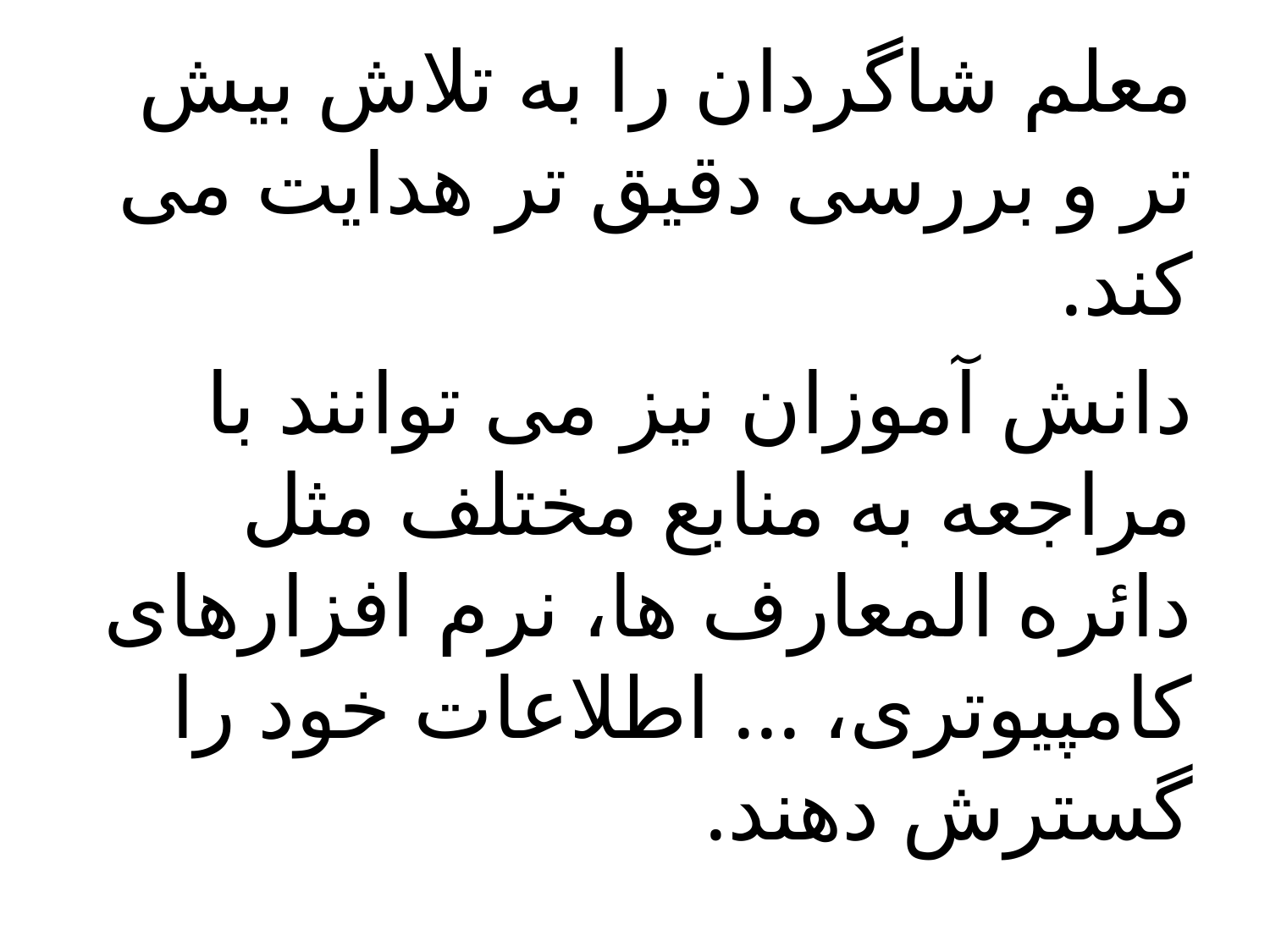

معلم شاگردان را به تلاش بیش تر و بررسی دقیق تر هدایت می کند.
دانش آموزان نیز می توانند با مراجعه به منابع مختلف مثل دائره المعارف ها، نرم افزارهای کامپیوتری، ... اطلاعات خود را گسترش دهند.